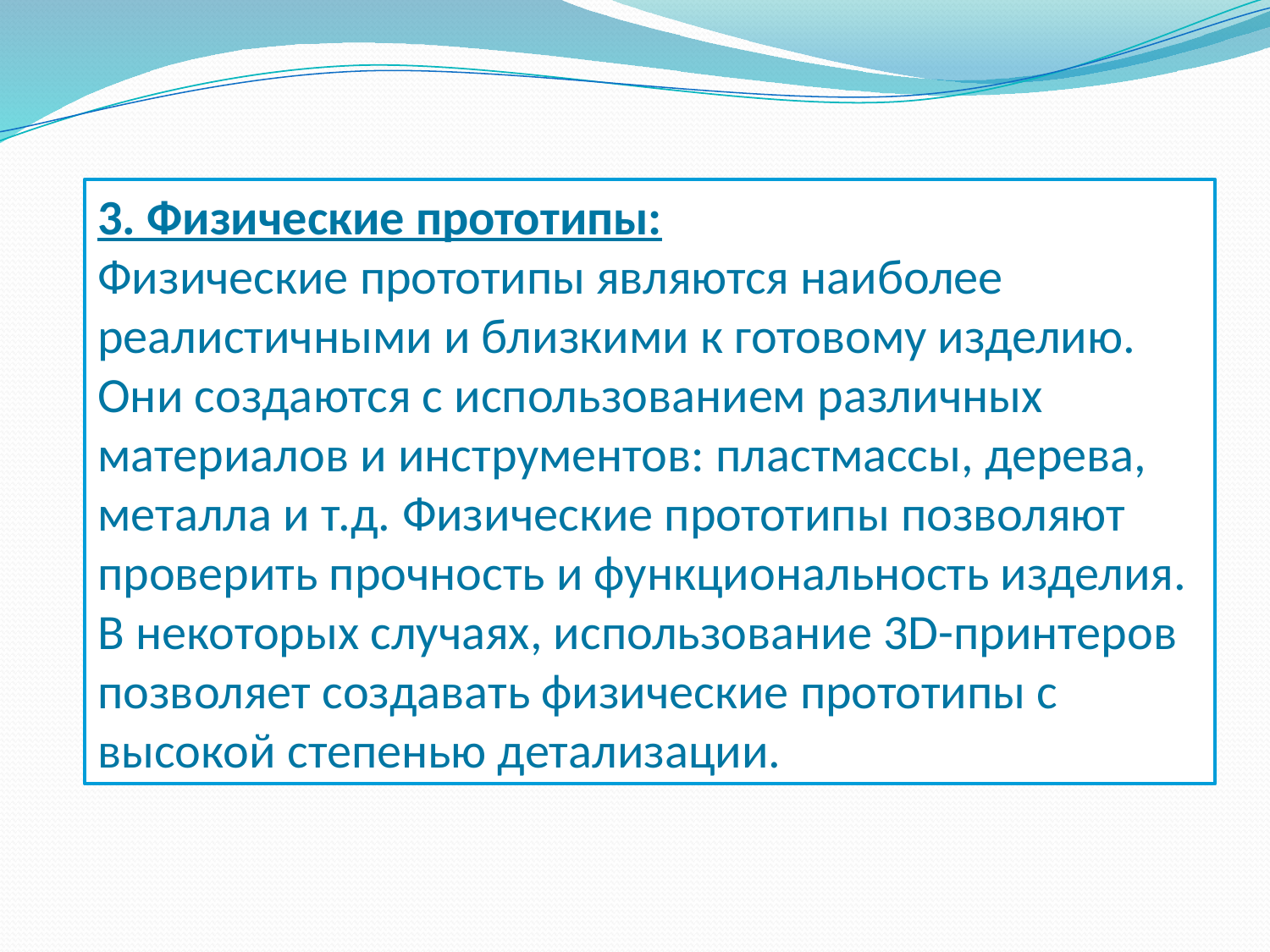

3. Физические прототипы:
Физические прототипы являются наиболее реалистичными и близкими к готовому изделию. Они создаются с использованием различных материалов и инструментов: пластмассы, дерева, металла и т.д. Физические прототипы позволяют проверить прочность и функциональность изделия. В некоторых случаях, использование 3D-принтеров позволяет создавать физические прототипы с высокой степенью детализации.